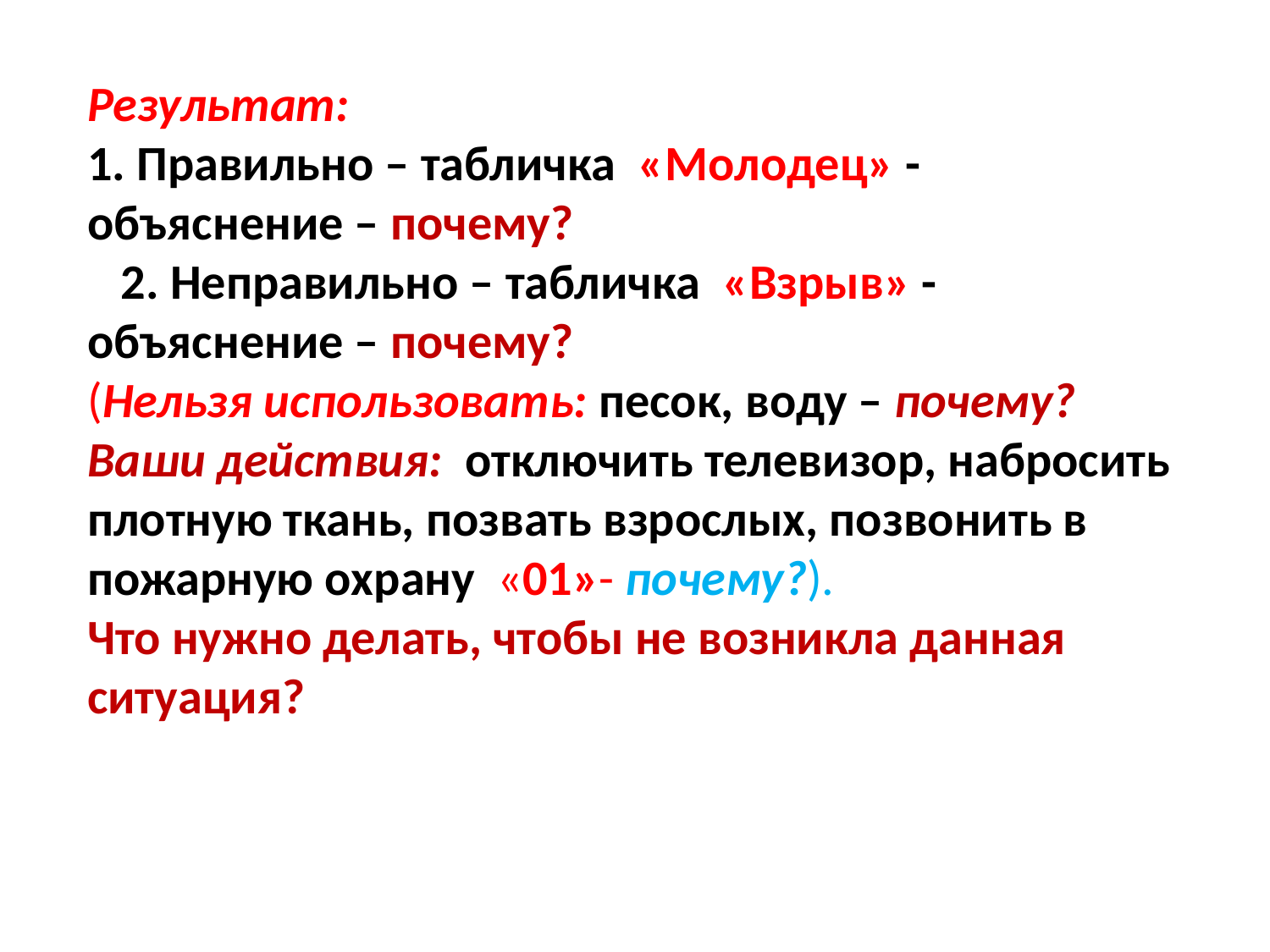

Результат:
1. Правильно – табличка  «Молодец» - объяснение – почему?
   2. Неправильно – табличка  «Взрыв» - объяснение – почему?
(Нельзя использовать: песок, воду – почему?
Ваши действия:  отключить телевизор, набросить плотную ткань, позвать взрослых, позвонить в пожарную охрану  «01»- почему?).
Что нужно делать, чтобы не возникла данная ситуация?